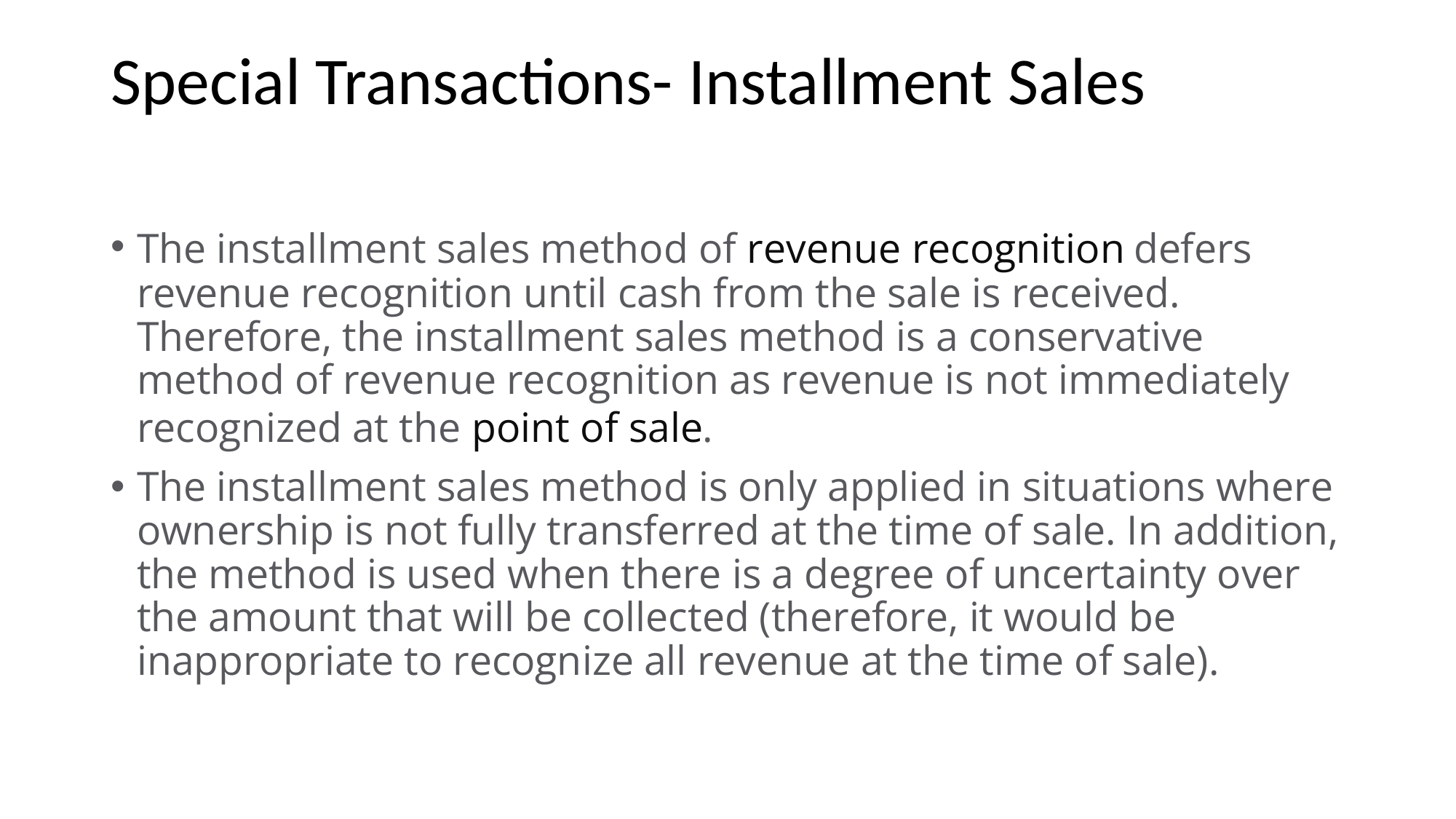

# Special Transactions- Installment Sales
The installment sales method of revenue recognition defers revenue recognition until cash from the sale is received. Therefore, the installment sales method is a conservative method of revenue recognition as revenue is not immediately recognized at the point of sale.
The installment sales method is only applied in situations where ownership is not fully transferred at the time of sale. In addition, the method is used when there is a degree of uncertainty over the amount that will be collected (therefore, it would be inappropriate to recognize all revenue at the time of sale).